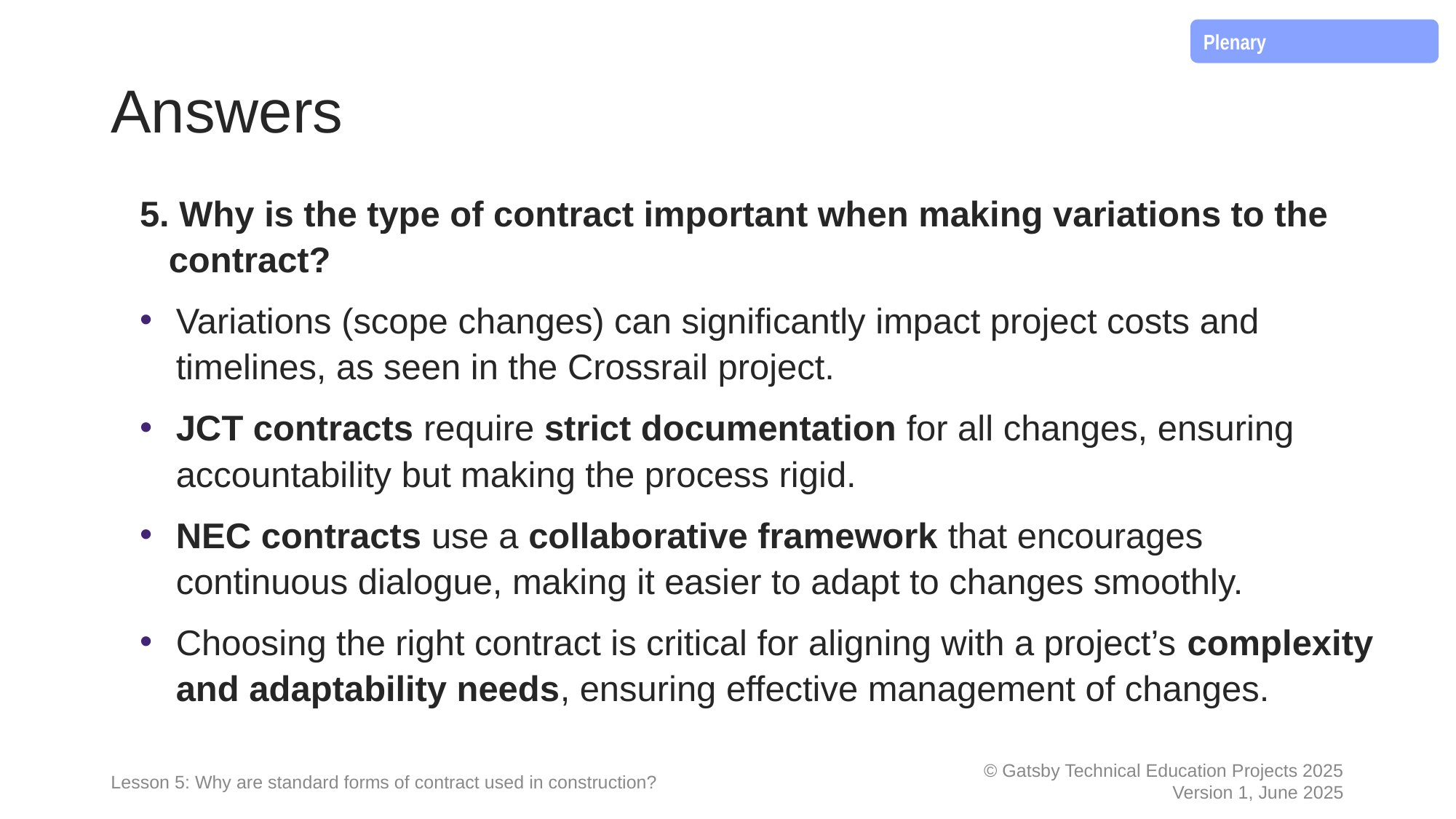

Plenary
# Answers
5. Why is the type of contract important when making variations to the contract?
Variations (scope changes) can significantly impact project costs and timelines, as seen in the Crossrail project.
JCT contracts require strict documentation for all changes, ensuring accountability but making the process rigid.
NEC contracts use a collaborative framework that encourages continuous dialogue, making it easier to adapt to changes smoothly.
Choosing the right contract is critical for aligning with a project’s complexity and adaptability needs, ensuring effective management of changes.

Lesson 5: Why are standard forms of contract used in construction?